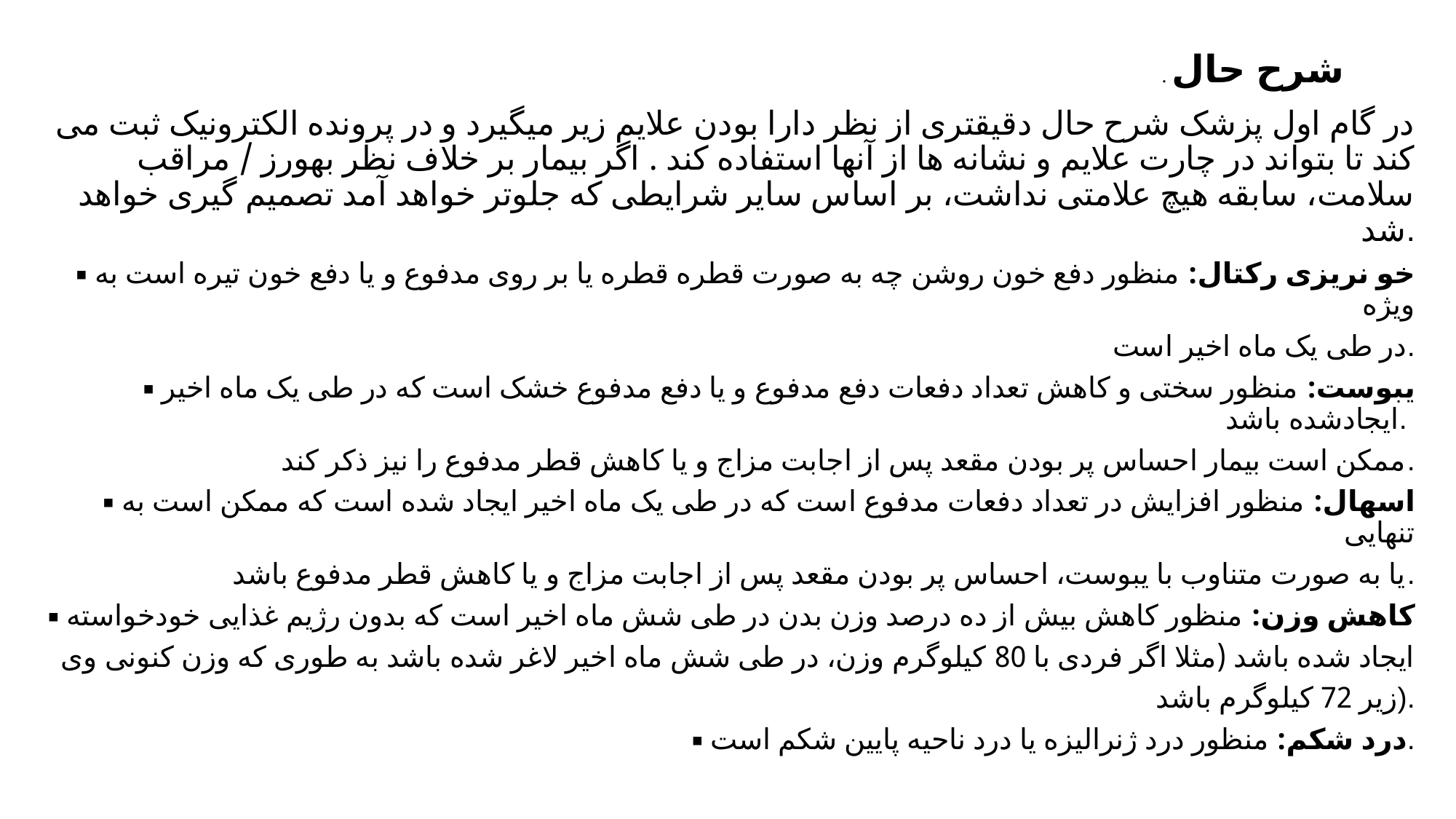

# . شرح حال
در گام اول پزشک شرح حال دقیقتری از نظر دارا بودن علایم زیر میگیرد و در پرونده الکترونیک ثبت می کند تا بتواند در چارت علایم و نشانه ها از آنها استفاده کند . اگر بیمار بر خلاف نظر بهورز / مراقب سلامت، سابقه هیچ علامتی نداشت، بر اساس سایر شرایطی که جلوتر خواهد آمد تصمیم گیری خواهد شد.
▪ خو نریزی رکتال: منظور دفع خون روشن چه به صورت قطره قطره یا بر روی مدفوع و یا دفع خون تیره است به ویژه
در طی یک ماه اخیر است.
▪ یبوست: منظور سختی و کاهش تعداد دفعات دفع مدفوع و یا دفع مدفوع خشک است که در طی یک ماه اخیر ایجادشده باشد.
ممکن است بیمار احساس پر بودن مقعد پس از اجابت مزاج و یا کاهش قطر مدفوع را نیز ذکر کند.
▪ اسهال: منظور افزایش در تعداد دفعات مدفوع است که در طی یک ماه اخیر ایجاد شده است که ممکن است به تنهایی
یا به صورت متناوب با یبوست، احساس پر بودن مقعد پس از اجابت مزاج و یا کاهش قطر مدفوع باشد.
▪ کاهش وزن: منظور کاهش بیش از ده درصد وزن بدن در طی شش ماه اخیر است که بدون رژیم غذایی خودخواسته
ایجاد شده باشد (مثلا اگر فردی با 80 کیلوگرم وزن، در طی شش ماه اخیر لاغر شده باشد به طوری که وزن کنونی وی
زیر 72 کیلوگرم باشد).
▪ درد شکم: منظور درد ژنرالیزه یا درد ناحیه پایین شکم است.